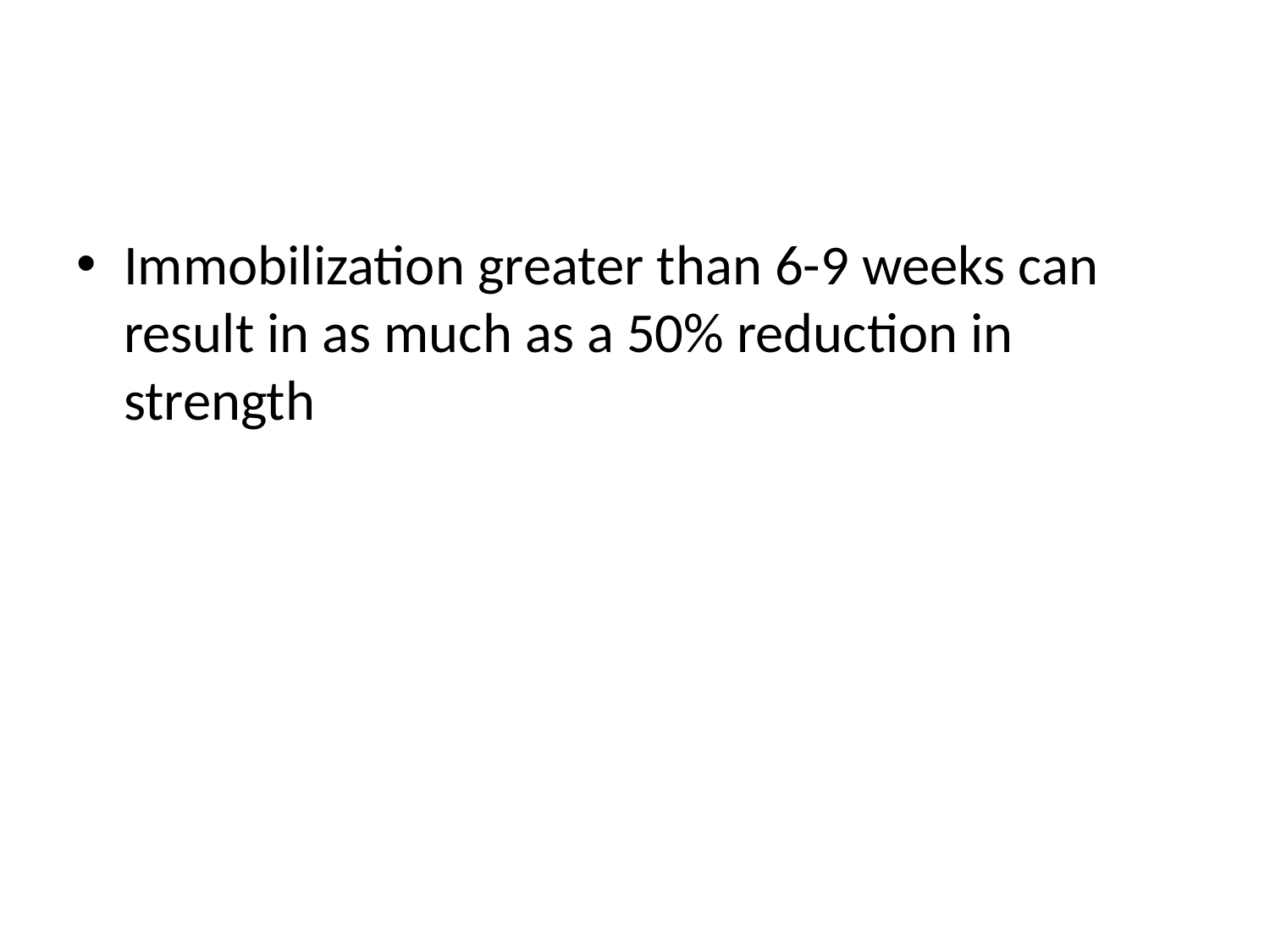

#
Immobilization greater than 6-9 weeks can result in as much as a 50% reduction in strength